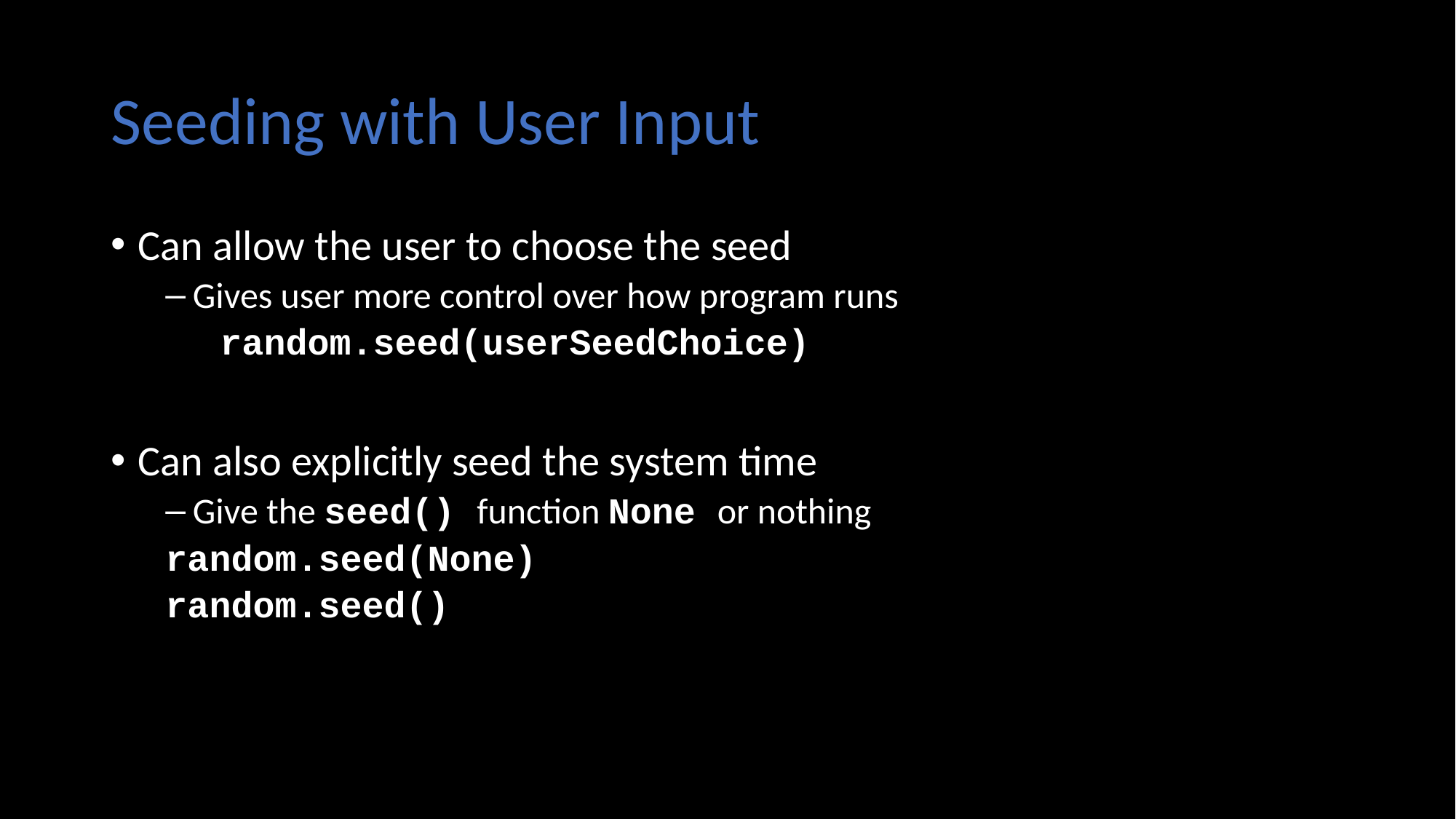

# Seeding with User Input
Can allow the user to choose the seed
Gives user more control over how program runs
	random.seed(userSeedChoice)

Can also explicitly seed the system time
Give the seed() function None or nothing
random.seed(None)
random.seed()